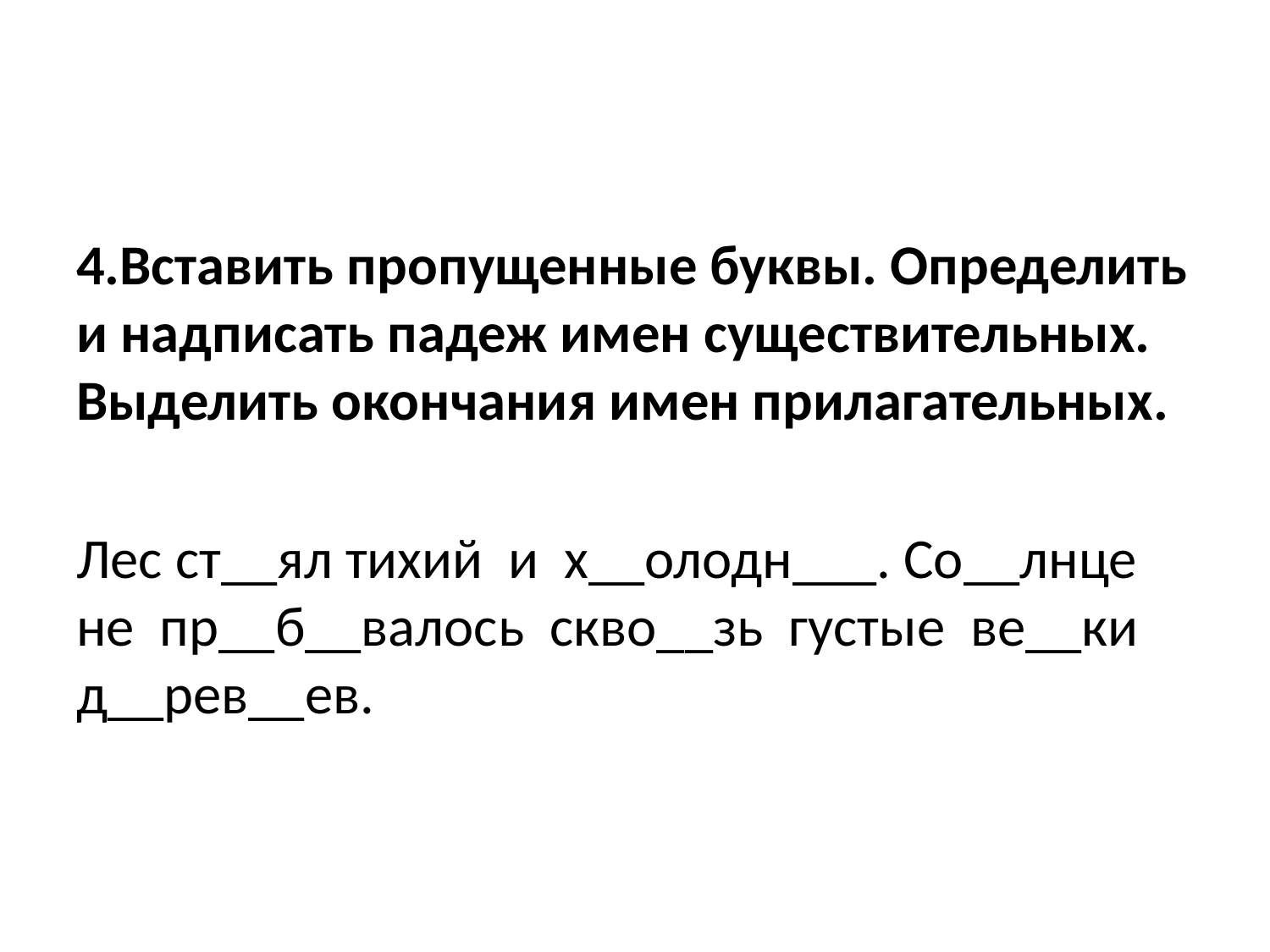

#
4.Вставить пропущенные буквы. Определить и надписать падеж имен существительных. Выделить окончания имен прилагательных.

Лес ст__ял тихий  и  х__олодн___. Со__лнце  не  пр__б__валось  скво__зь  густые  ве__ки д__рев__ев.